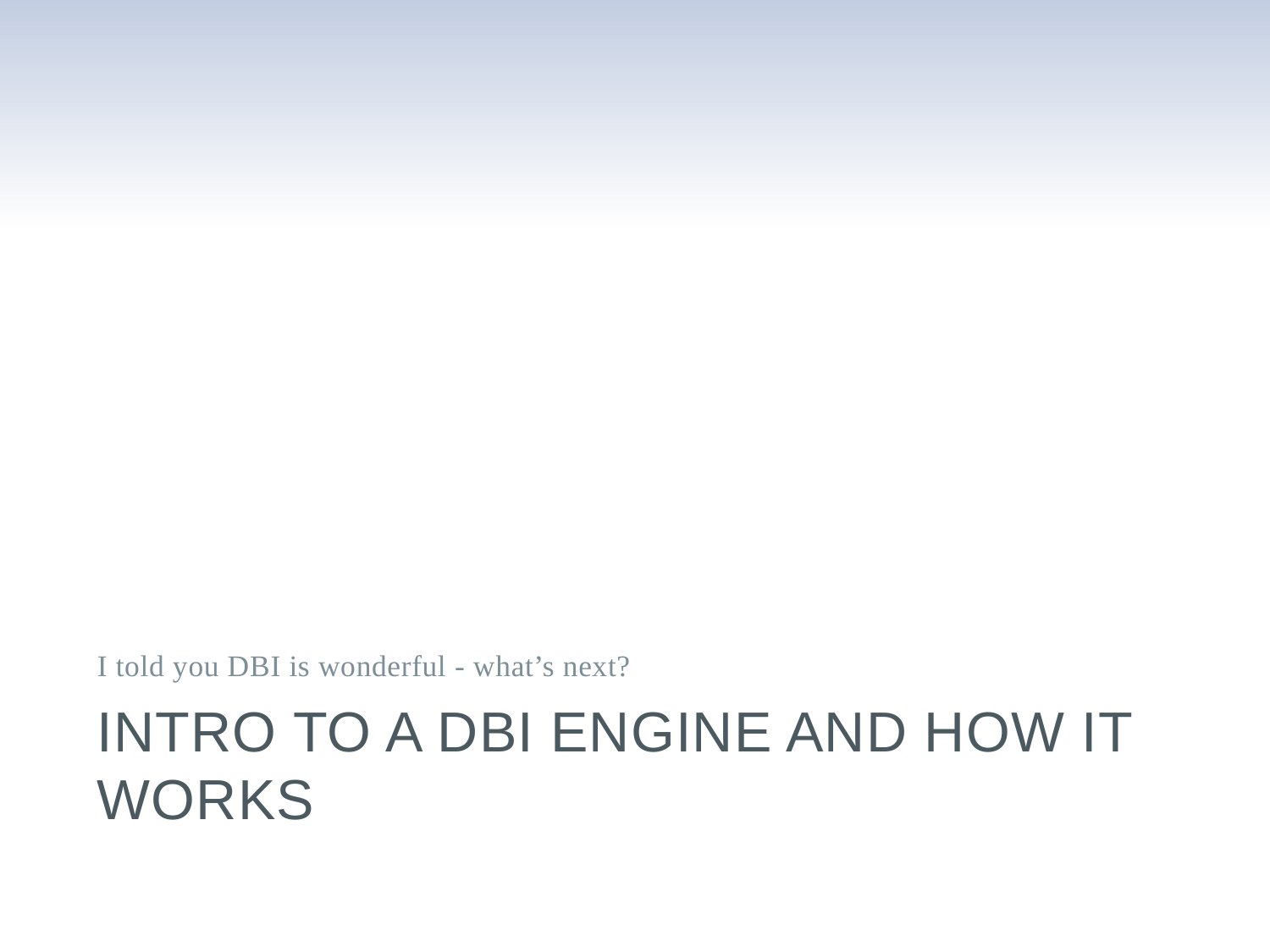

I told you DBI is wonderful - what’s next?
# Intro to A DBI Engine and how It works